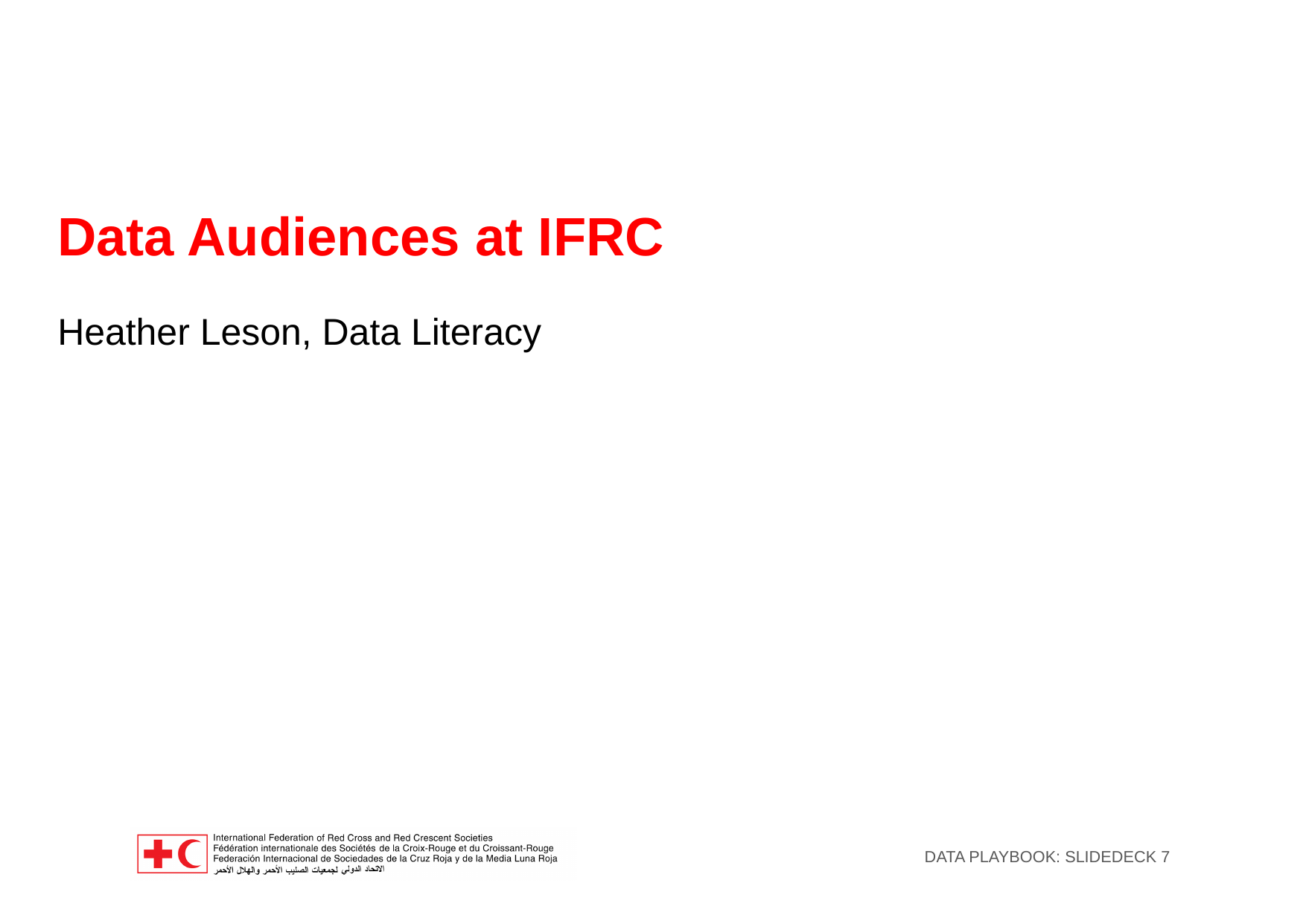

# Data Audiences at IFRC
Heather Leson, Data Literacy